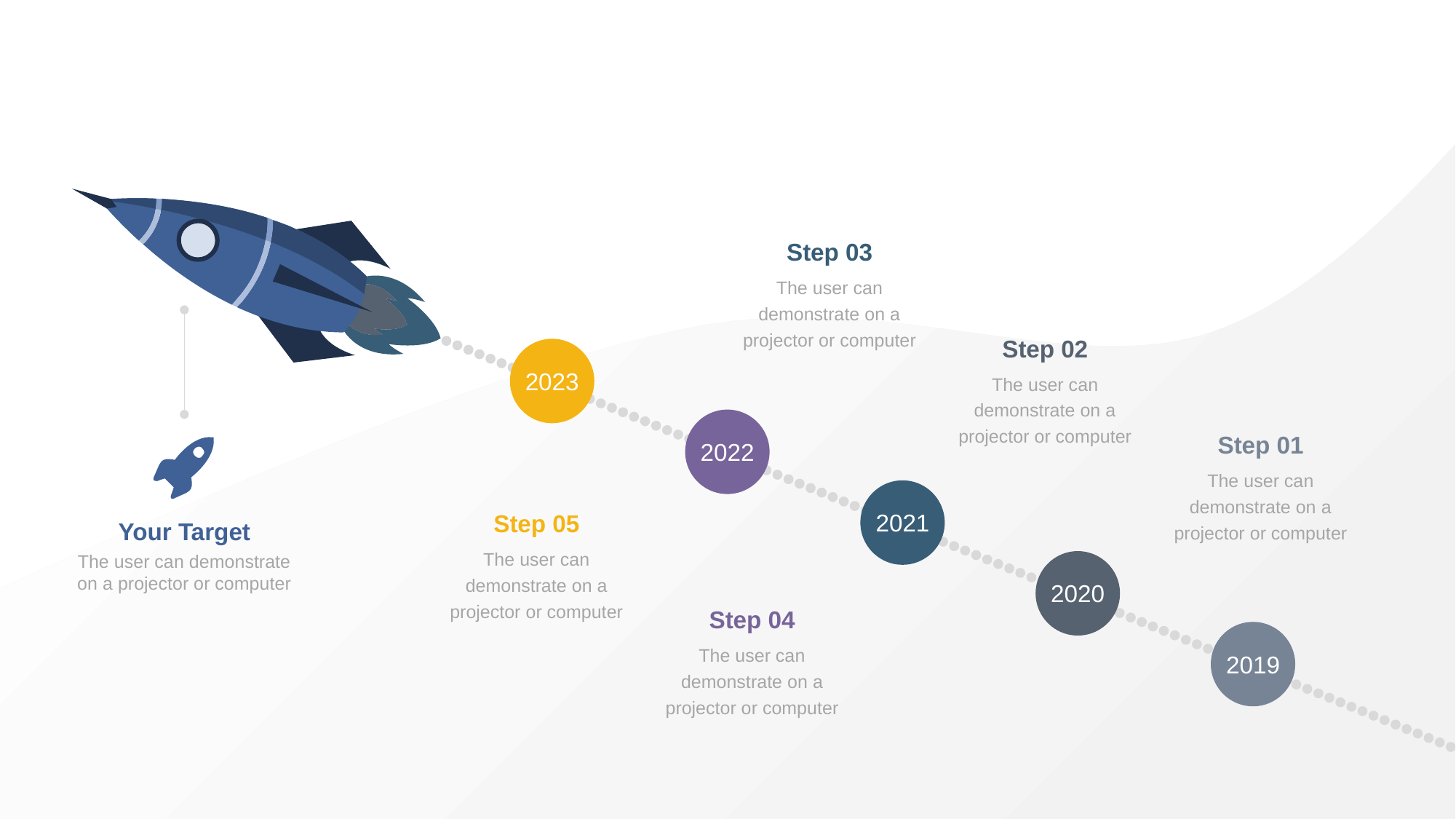

Step 03
The user can demonstrate on a projector or computer
Step 02

2023
The user can demonstrate on a projector or computer

2022
Step 01

The user can demonstrate on a projector or computer

2021
Step 05
Your Target
The user can demonstrate on a projector or computer

The user can demonstrate on a projector or computer

2020
Step 04

2019
The user can demonstrate on a projector or computer